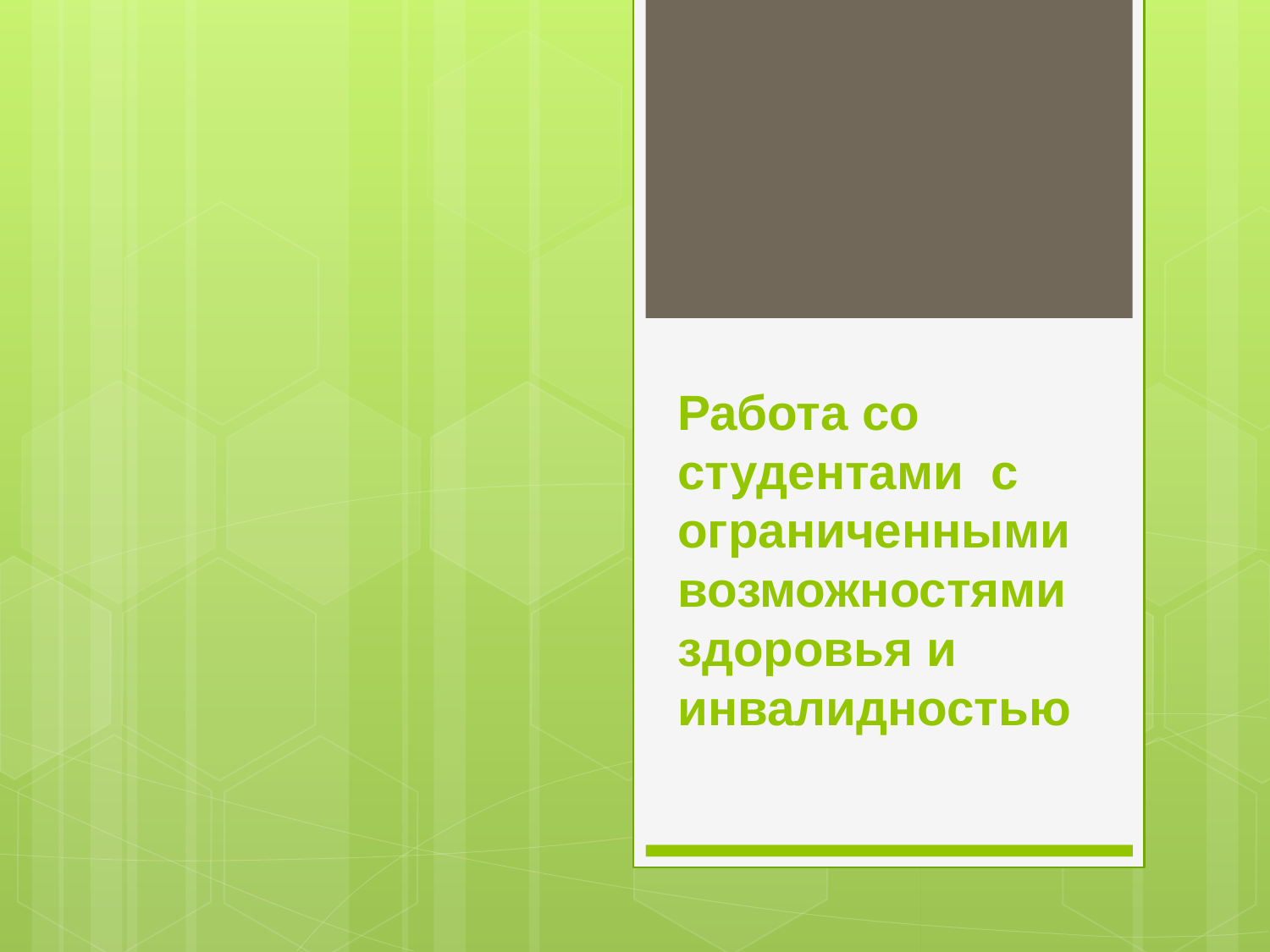

# Работа со студентами  с ограниченными возможностями здоровья и инвалидностью